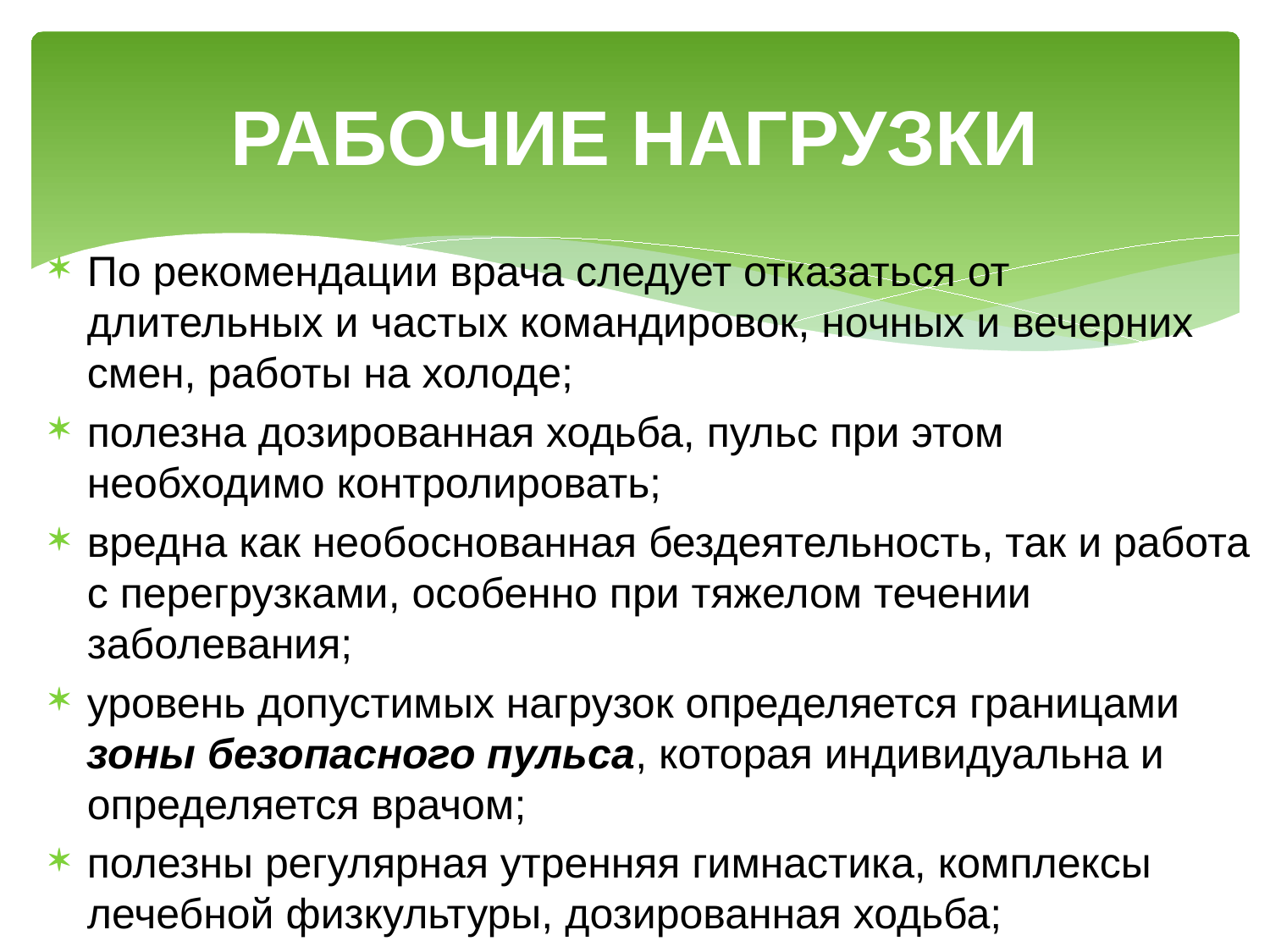

# РАБОЧИЕ НАГРУЗКИ
По рекомендации врача следует отказаться от длительных и частых командировок, ночных и вечерних смен, работы на холоде;
полезна дозированная ходьба, пульс при этом необходимо контролировать;
вредна как необоснованная бездеятельность, так и работа с перегрузками, особенно при тяжелом течении заболевания;
уровень допустимых нагрузок определяется границами зоны безопасного пульса, которая индивидуальна и определяется врачом;
полезны регулярная утренняя гимнастика, комплексы лечебной физкультуры, дозированная ходьба;
следует избегать изометрических усилий.